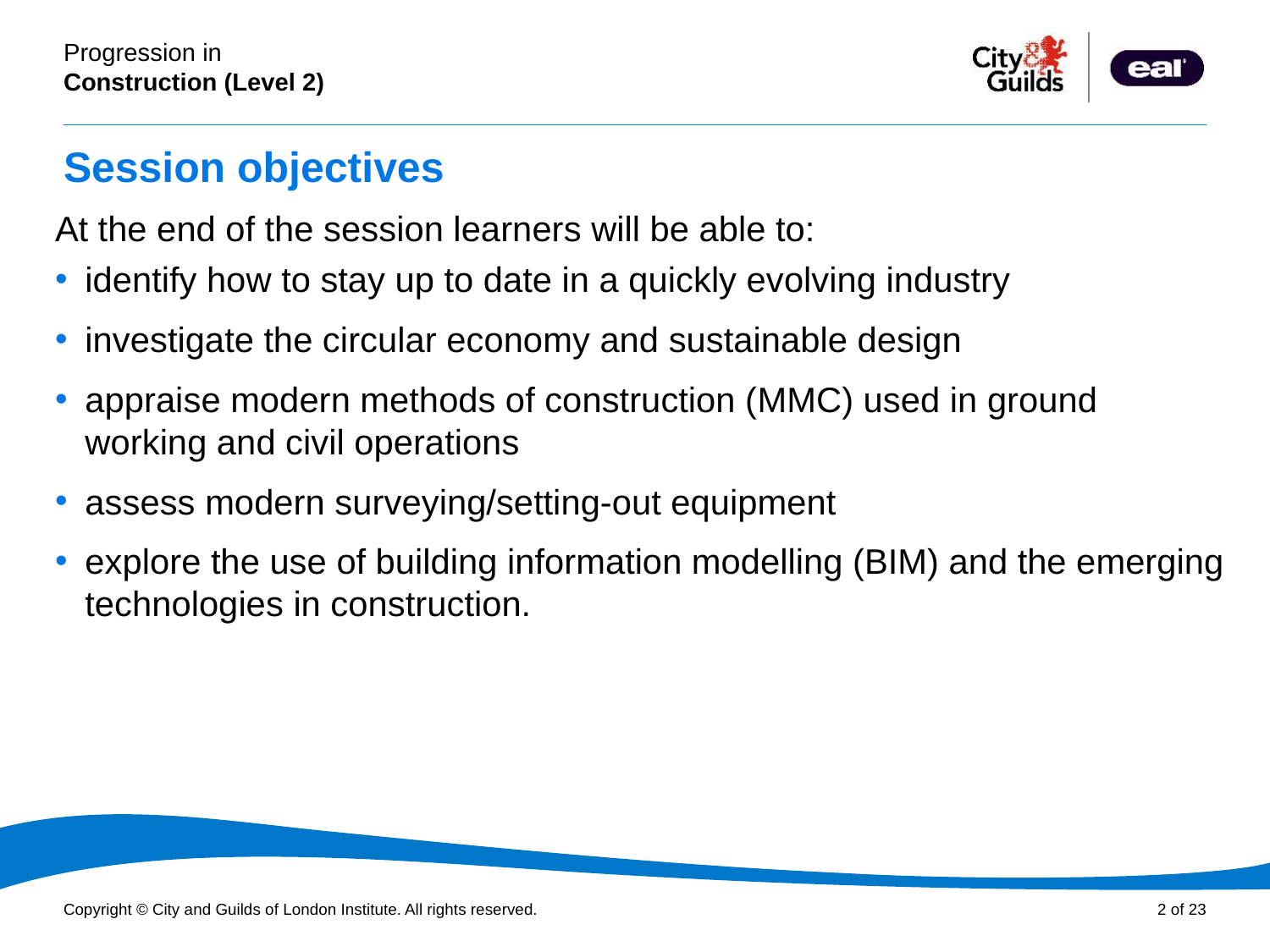

# Session objectives
At the end of the session learners will be able to:
identify how to stay up to date in a quickly evolving industry
investigate the circular economy and sustainable design
appraise modern methods of construction (MMC) used in ground working and civil operations
assess modern surveying/setting-out equipment
explore the use of building information modelling (BIM) and the emerging technologies in construction.